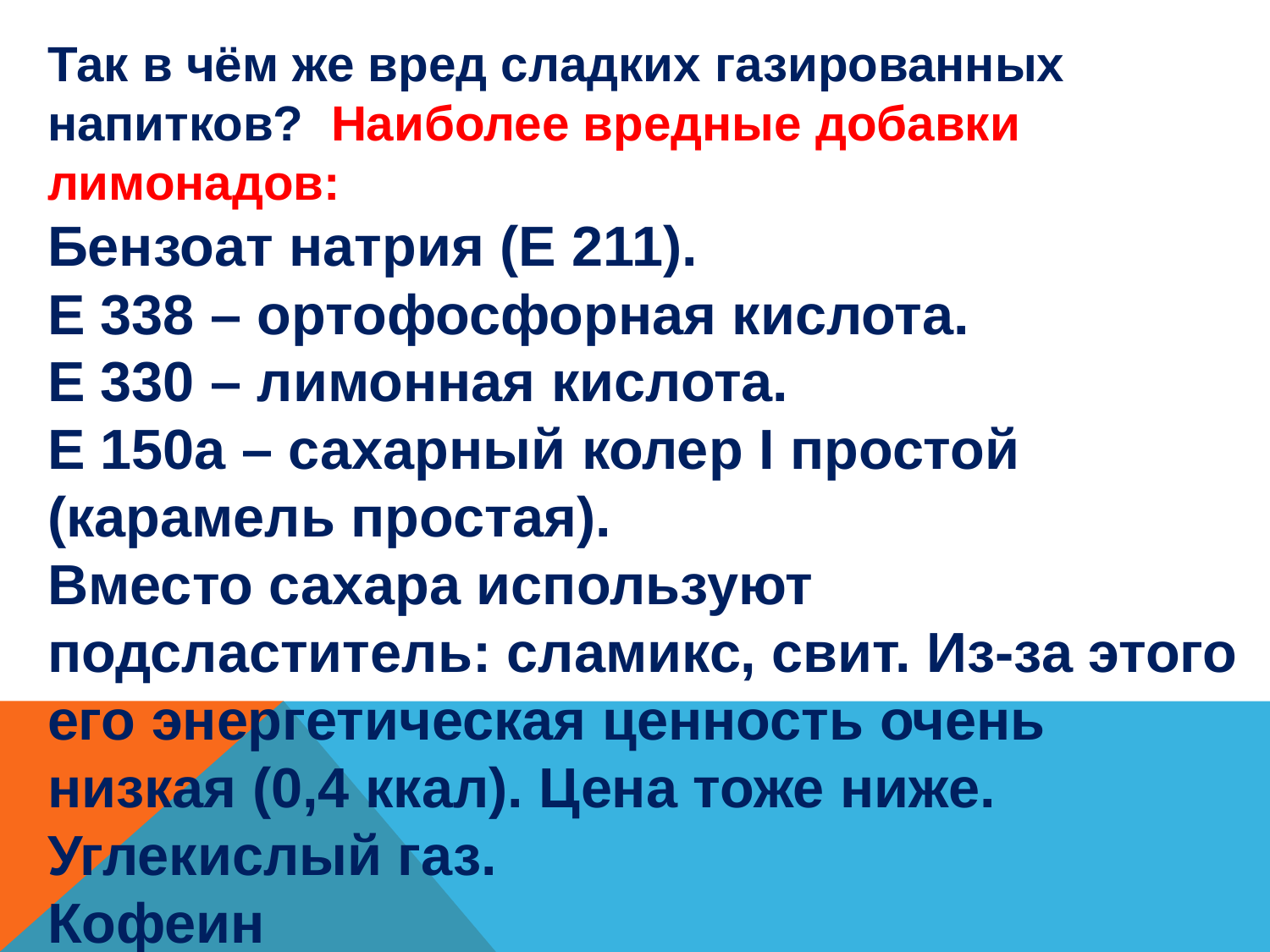

Так в чём же вред сладких газированных напитков?  Наиболее вредные добавки лимонадов:
Бензоат натрия (Е 211).
Е 338 – ортофосфорная кислота.
Е 330 – лимонная кислота.
Е 150a – сахарный колер I простой (карамель простая).
Вместо сахара используют подсластитель: сламикс, свит. Из-за этого его энергетическая ценность очень низкая (0,4 ккал). Цена тоже ниже.
Углекислый газ.
Кофеин